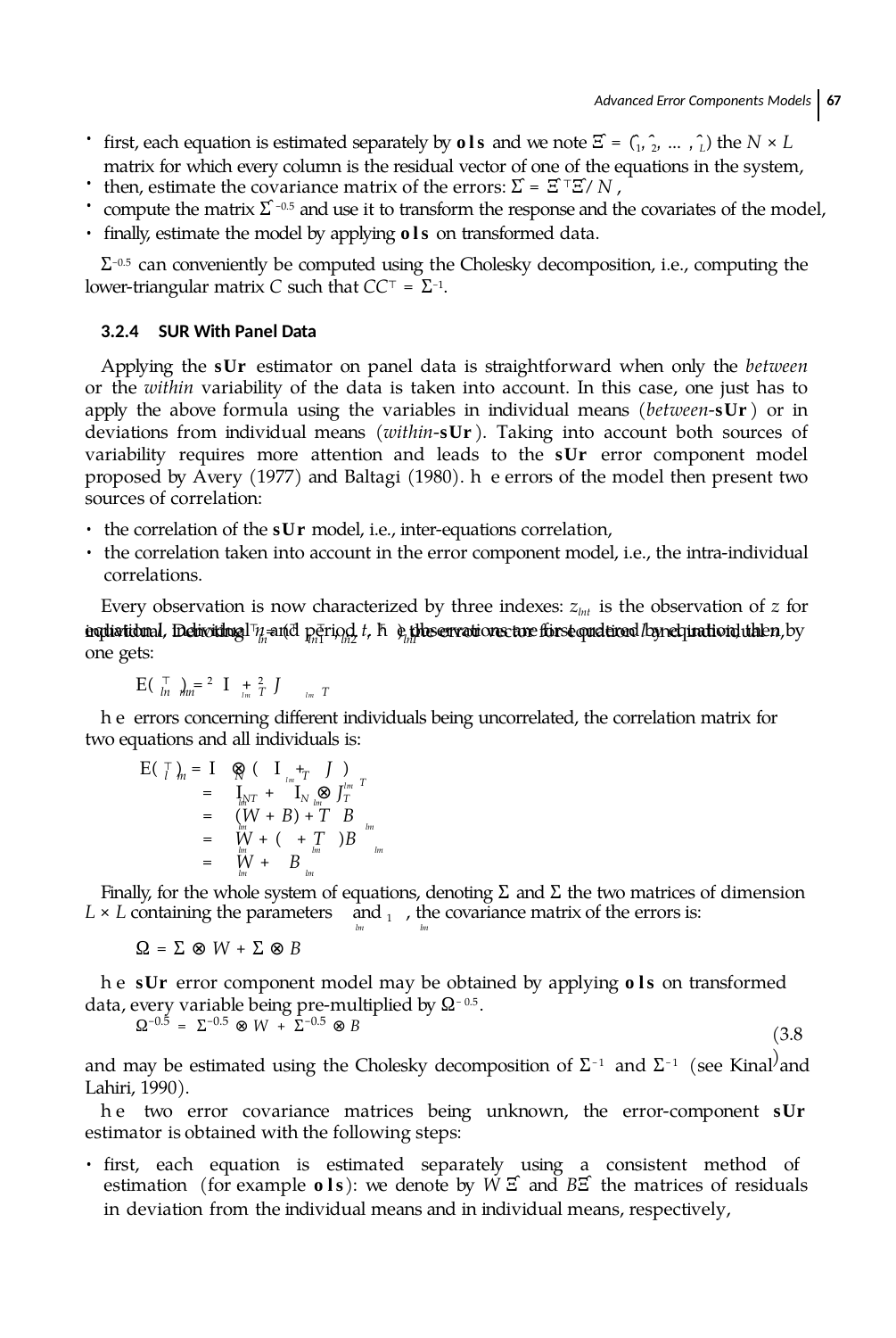

Advanced Error Components Models  67

ﬁrst, each equation is estimated separately by ols and we note Ξ̂ = (̂1, ̂2, … , ̂L) the N × L
matrix for which every column is the residual vector of one of the equations in the system,
then, estimate the covariance matrix of the errors: Σ̂ = Ξ̂ ⊤Ξ̂ ∕N ,
compute the matrix Σ̂ −0.5 and use it to transform the response and the covariates of the model,
ﬁnally, estimate the model by applying ols on transformed data.
Σ−0.5 can conveniently be computed using the Cholesky decomposition, i.e., computing the lower-triangular matrix C such that CC⊤ = Σ−1.

3.2.4  SUR With Panel Data
Applying the sur estimator on panel data is straightforward when only the between or the within variability of the data is taken into account. In this case, one just has to apply the above formula using the variables in individual means (between-sur) or in deviations from individual means (within-sur). Taking into account both sources of variability requires more attention and leads to the sur error component model proposed by Avery (1977) and Baltagi (1980). he errors of the model then present two sources of correlation:
the correlation of the sur model, i.e., inter-equations correlation,
the correlation taken into account in the error component model, i.e., the intra-individual correlations.
Every observation is now characterized by three indexes: zlnt is the observation of z for equation l, individual n and period t. he observations are ﬁrst ordered by equation, then by

individual. Denoting ⊤ = (⊤ , ⊤ , … , ⊤ ) the error vector for equation l and individual n,
ln	ln1  ln2	lnT
one gets:
E( ⊤ ) = 2 I + 2 J
ln mn	lm T	lm T
he errors concerning different individuals being uncorrelated, the correlation matrix for two equations and all individuals is:
E( ⊤ ) = I  ⊗ ( I +   J )
l m	N	lm T
lm T
=  INT +  IN ⊗ JT
lm	lm
=  (W + B) + T B
lm	lm
=  W + (  + T )B
lm
lm	lm
=  W +  B
lm	lm
Finally, for the whole system of equations, denoting Σ and Σ the two matrices of dimension
L × L containing the parameters   and 1 , the covariance matrix of the errors is:
lm	lm
Ω = Σ ⊗ W + Σ ⊗ B
he sur error component model may be obtained by applying ols on transformed data, every variable being pre-multiplied by Ω−0.5.
Ω−0.5 = Σ−0.5 ⊗ W + Σ−0.5 ⊗ B

(3.8)
and may be estimated using the Cholesky decomposition of Σ−1 and Σ−1 (see Kinal and

Lahiri, 1990).
he two error covariance matrices being unknown, the error-component sur estimator is obtained with the following steps:
ﬁrst,  each  equation  is  estimated  separately  using  a  consistent  method  of  estimation  (for example ols): we denote by W Ξ̂  and BΞ̂  the matrices of residuals in deviation from the individual means and in individual means, respectively,